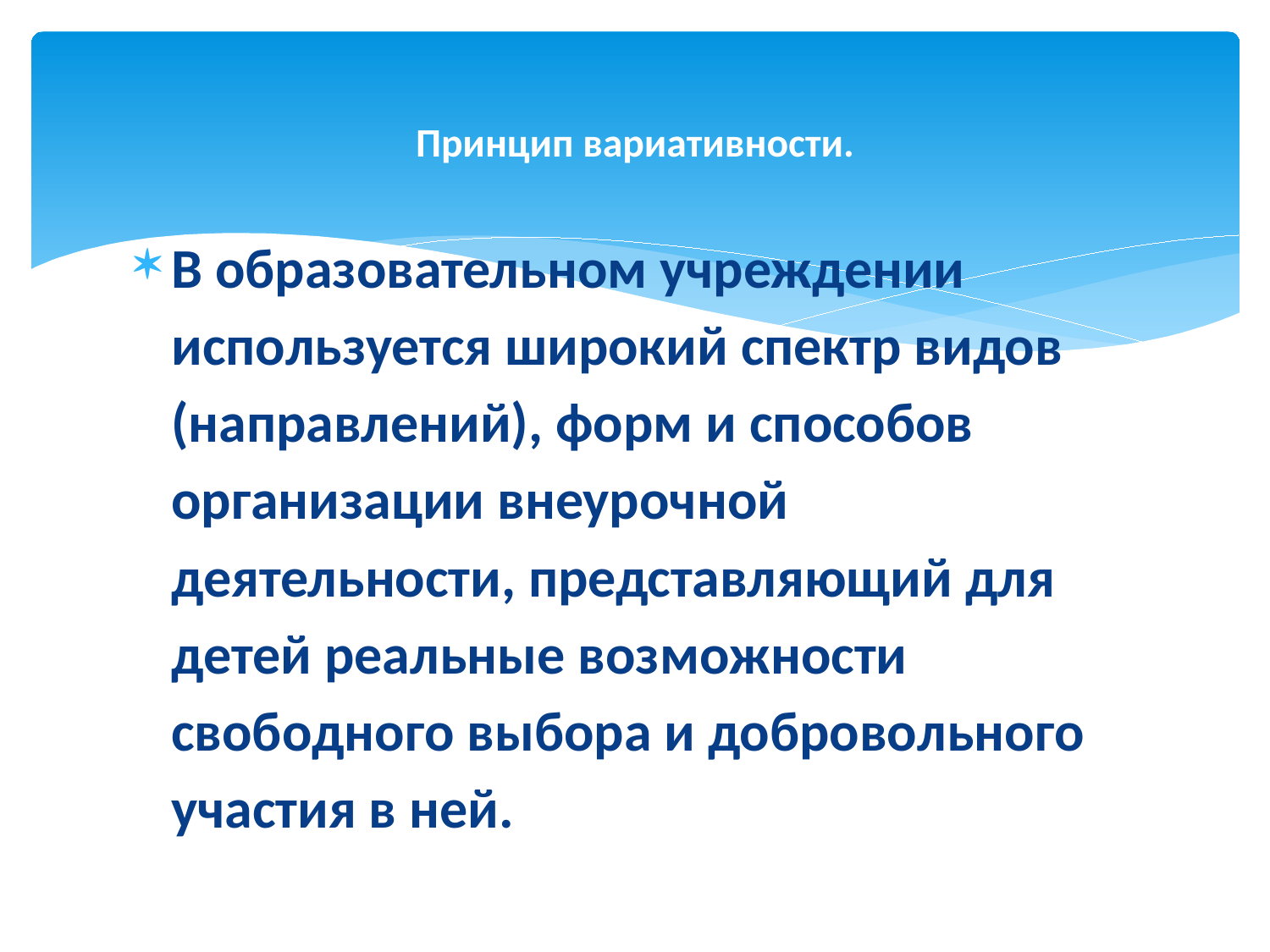

# Принцип вариативности.
В образовательном учреждении используется широкий спектр видов (направлений), форм и способов организации внеурочной деятельности, представляющий для детей реальные возможности свободного выбора и добровольного участия в ней.